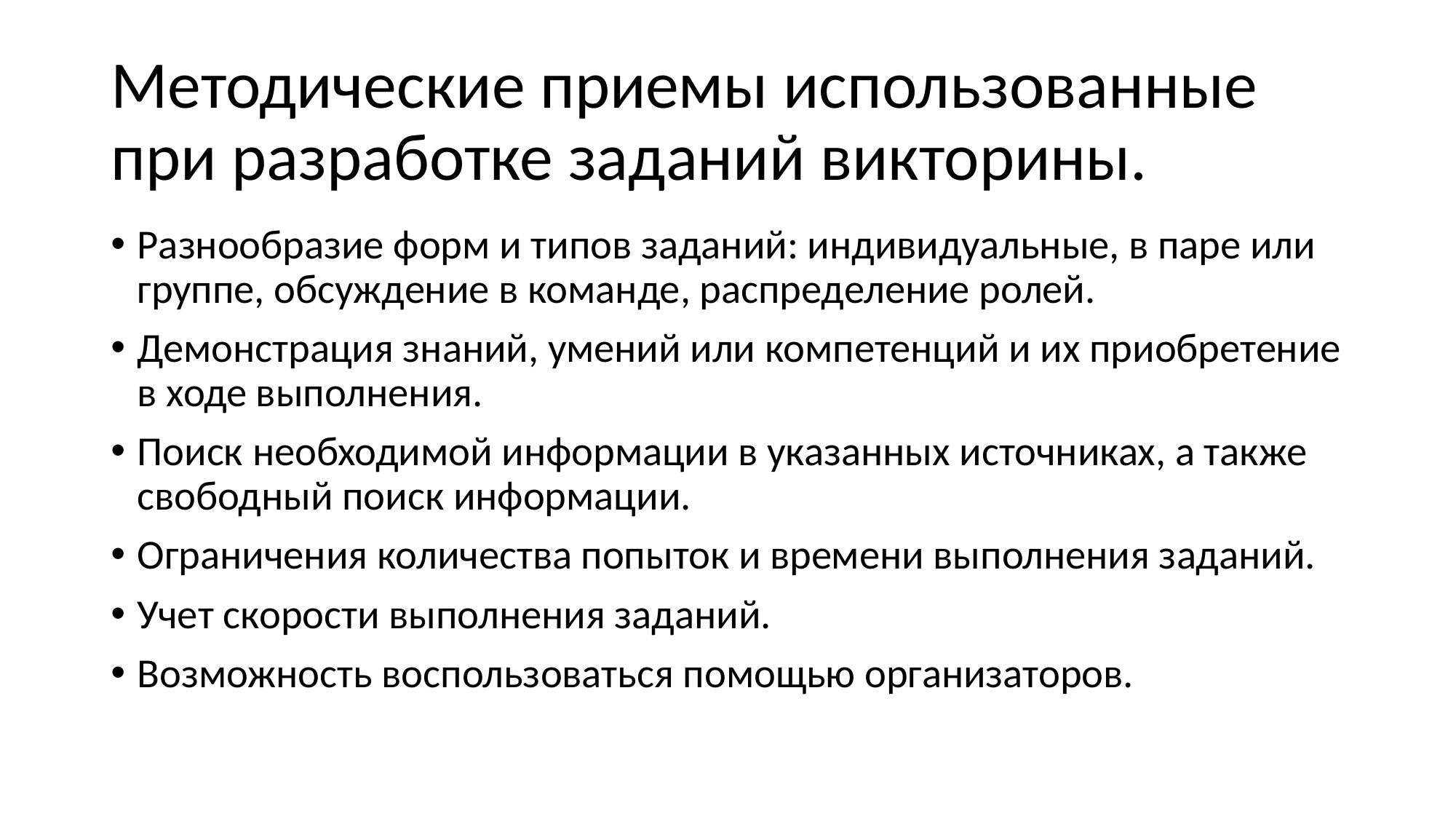

# Методические приемы использованные при разработке заданий викторины.
Разнообразие форм и типов заданий: индивидуальные, в паре или группе, обсуждение в команде, распределение ролей.
Демонстрация знаний, умений или компетенций и их приобретение в ходе выполнения.
Поиск необходимой информации в указанных источниках, а также свободный поиск информации.
Ограничения количества попыток и времени выполнения заданий.
Учет скорости выполнения заданий.
Возможность воспользоваться помощью организаторов.